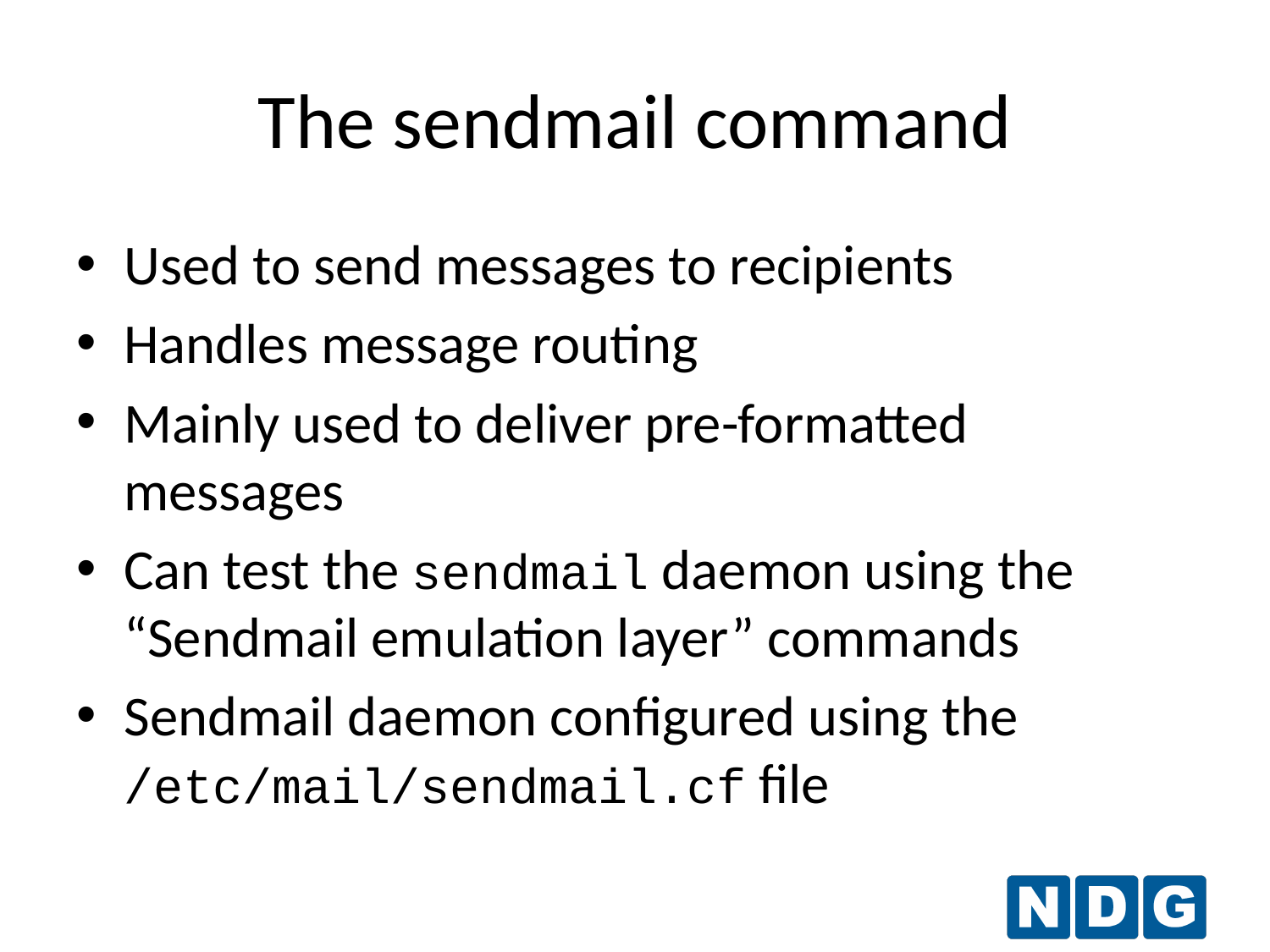

The sendmail command
Used to send messages to recipients
Handles message routing
Mainly used to deliver pre-formatted messages
Can test the sendmail daemon using the “Sendmail emulation layer” commands
Sendmail daemon configured using the /etc/mail/sendmail.cf file